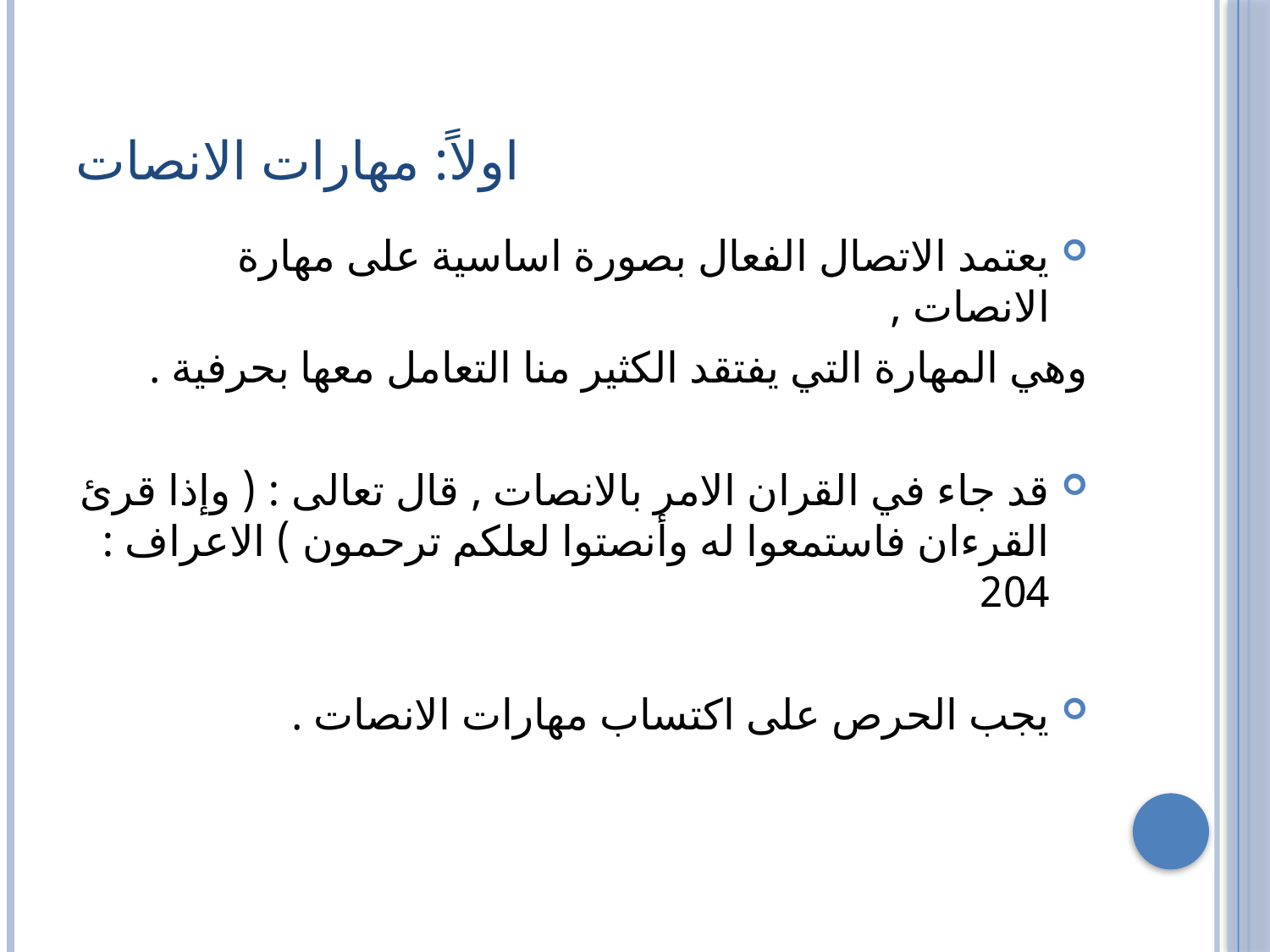

# اولاً: مهارات الانصات
يعتمد الاتصال الفعال بصورة اساسية على مهارة الانصات ,
وهي المهارة التي يفتقد الكثير منا التعامل معها بحرفية .

قد جاء في القران الامر بالانصات , قال تعالى : ( وإذا قرئ القرءان فاستمعوا له وأنصتوا لعلكم ترحمون ) الاعراف : 204

يجب الحرص على اكتساب مهارات الانصات .